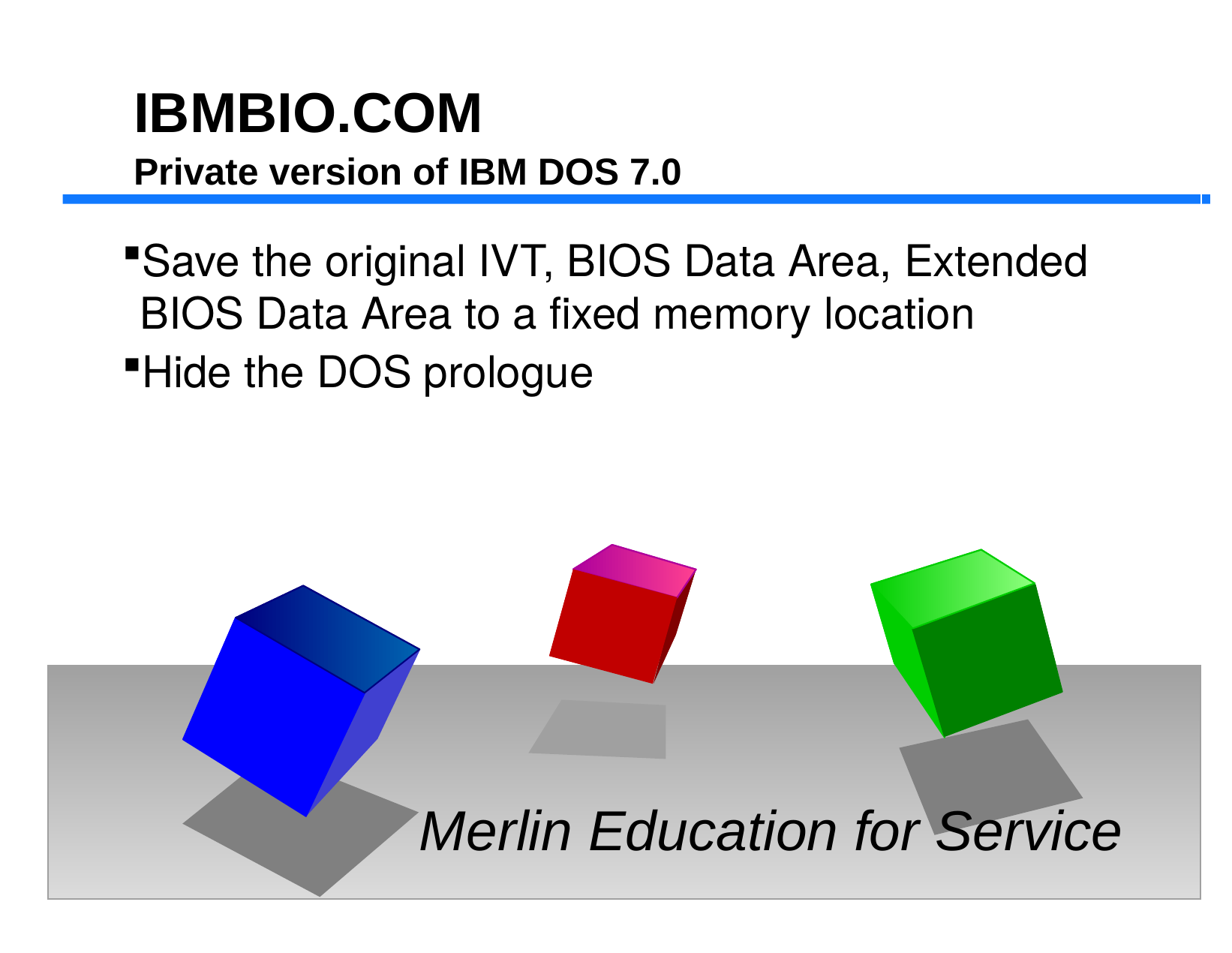

IBMBIO.COM
Private version of IBM DOS 7.0

Save the original IVT, BIOS Data Area, Extended BIOS Data Area to a fixed memory location
Hide the DOS prologue

Merlin Education for Service